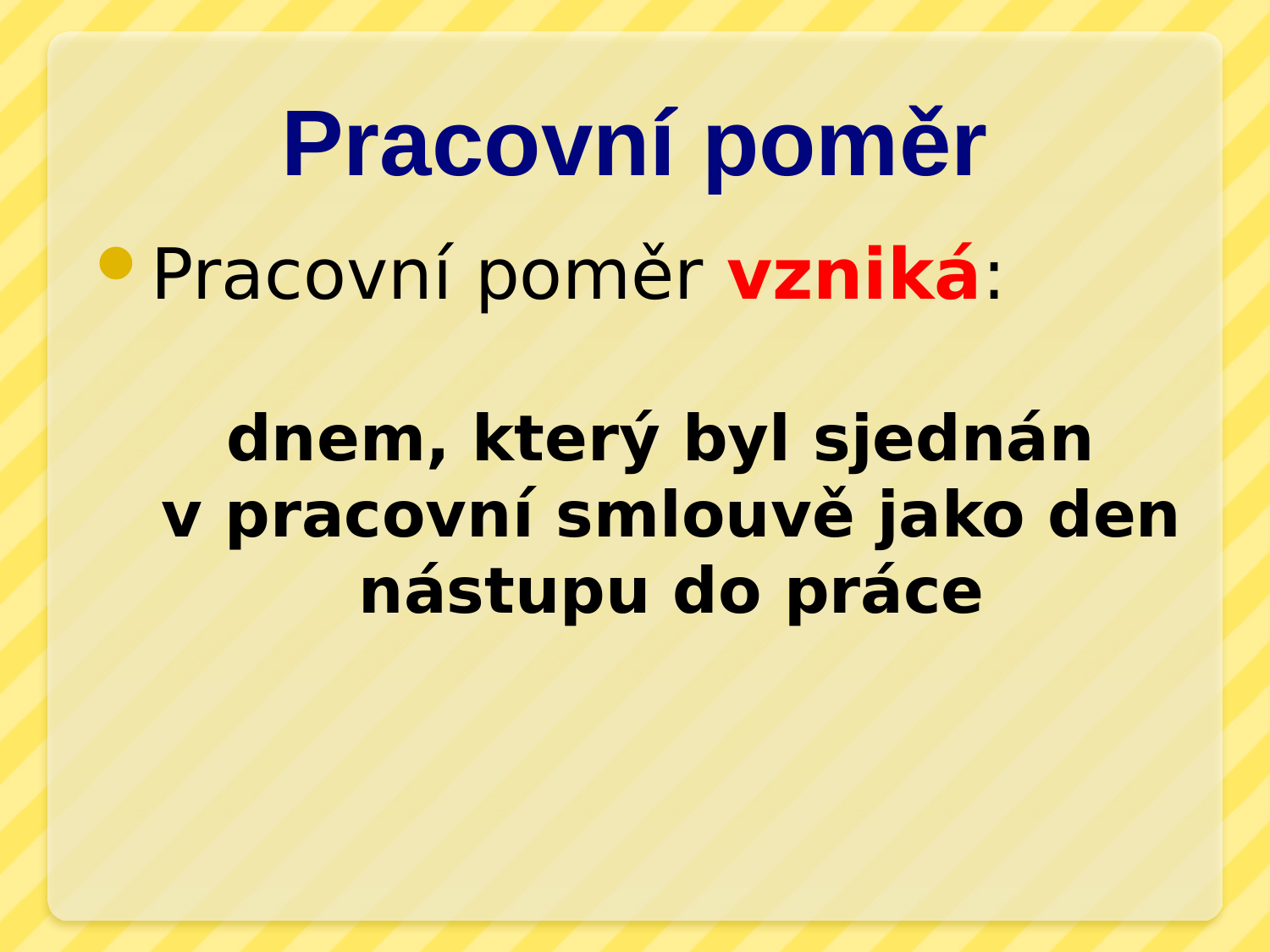

# Pracovní poměr
Pracovní poměr vzniká:

dnem, který byl sjednán
v pracovní smlouvě jako den nástupu do práce